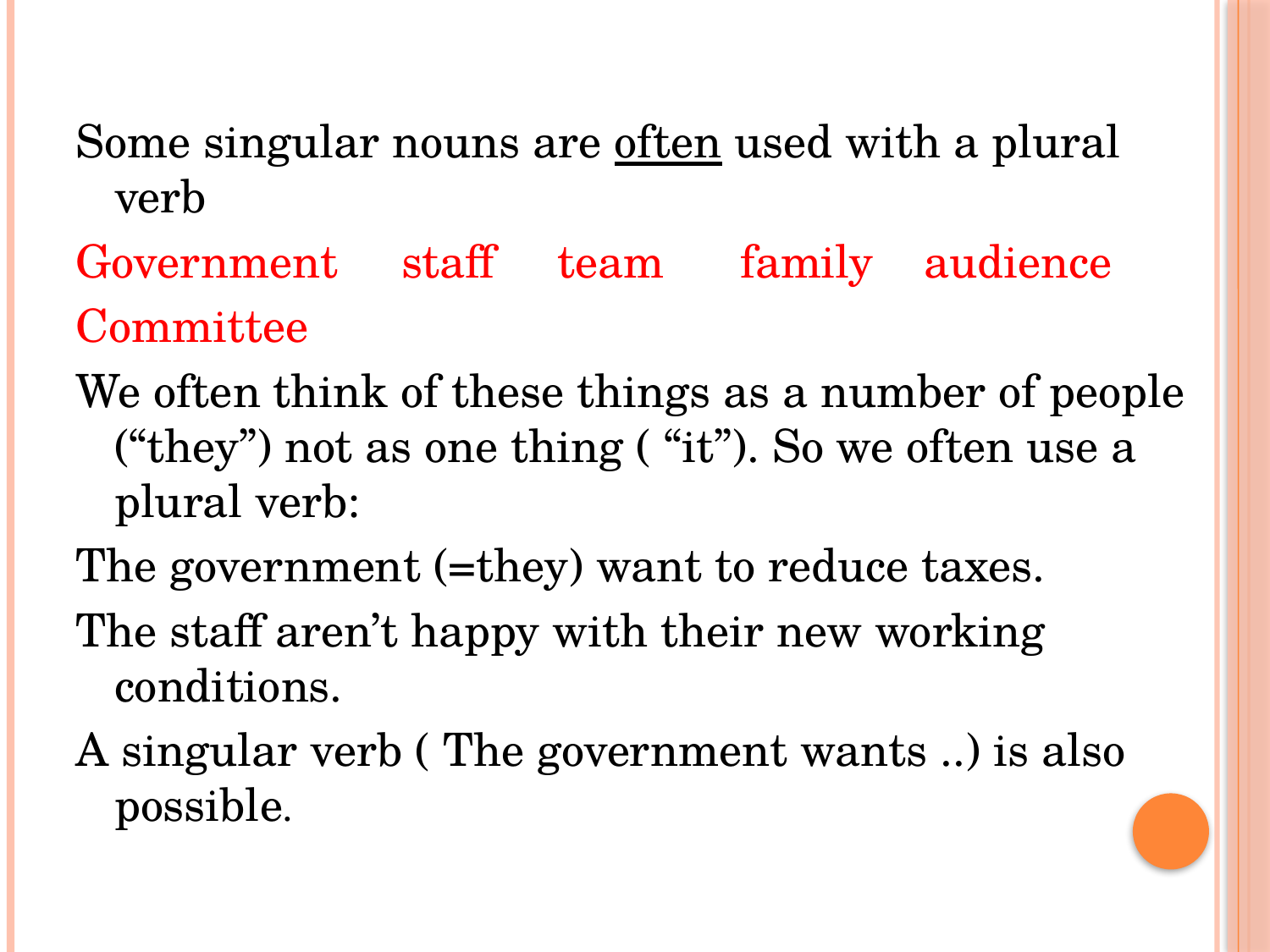

Some singular nouns are often used with a plural verb
Government     staff     team      family    audience
Committee
We often think of these things as a number of people (“they”) not as one thing ( “it”). So we often use a plural verb:
The government (=they) want to reduce taxes.
The staff aren’t happy with their new working conditions.
A singular verb ( The government wants ..) is also possible.